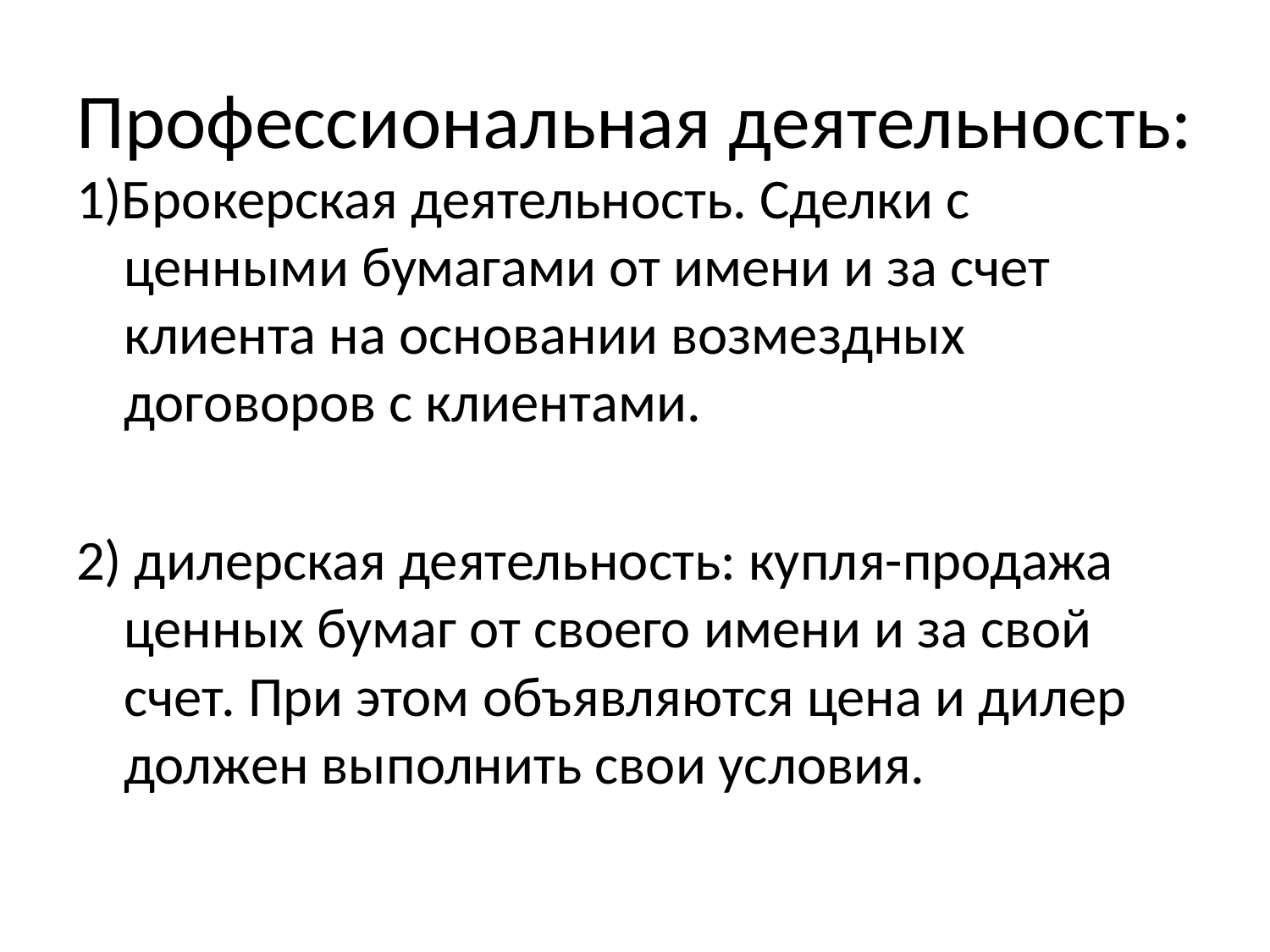

# Профессиональная деятельность:
1)Брокерская деятельность. Сделки с ценными бумагами от имени и за счет клиента на основании возмездных договоров с клиентами.

2) дилерская деятельность: купля-продажа ценных бумаг от своего имени и за свой счет. При этом объявляются цена и дилер должен выполнить свои условия.